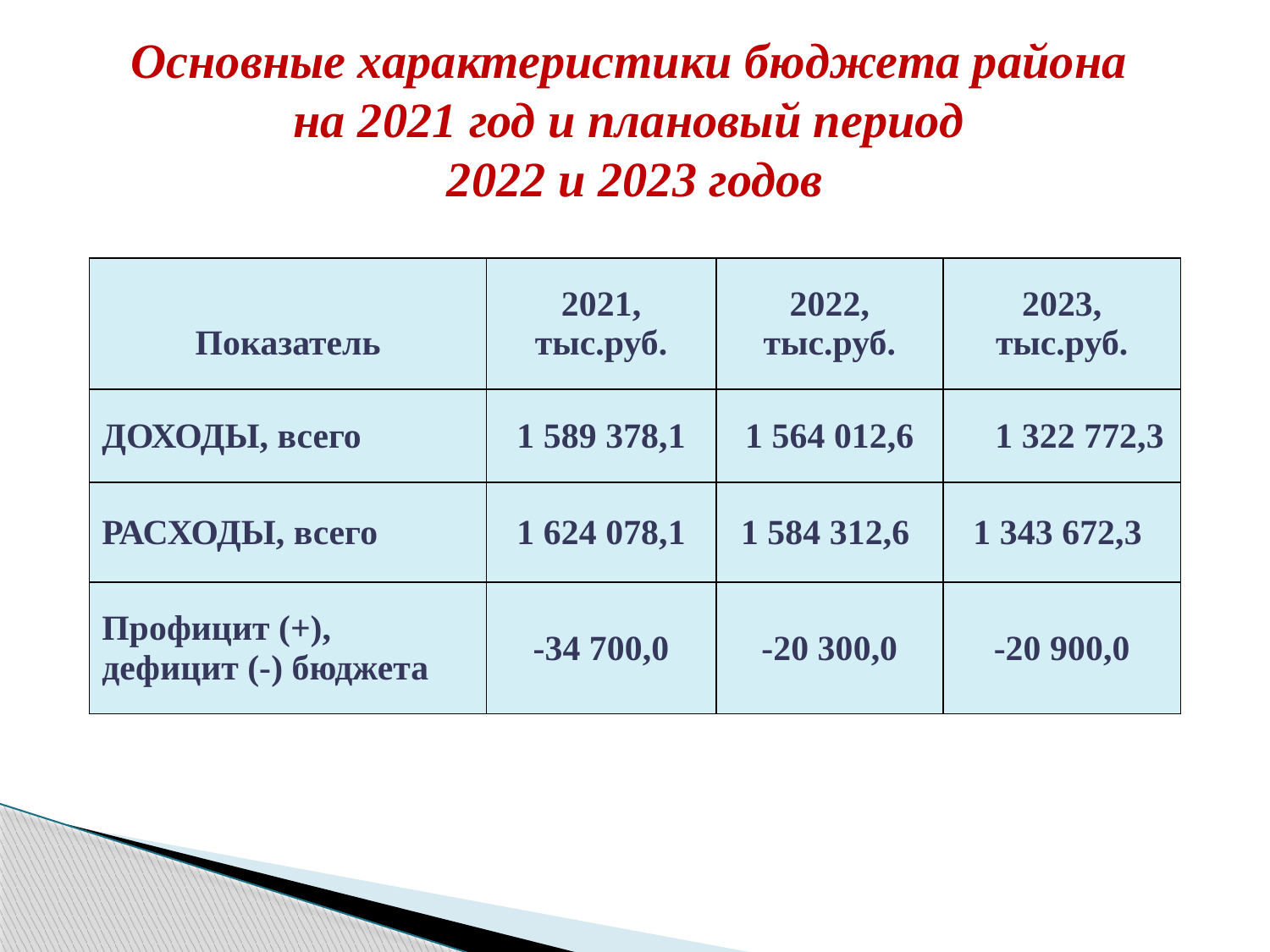

# Основные характеристики бюджета района на 2021 год и плановый период 2022 и 2023 годов
| Показатель | 2021, тыс.руб. | 2022, тыс.руб. | 2023, тыс.руб. |
| --- | --- | --- | --- |
| ДОХОДЫ, всего | 1 589 378,1 | 1 564 012,6 | 1 322 772,3 |
| РАСХОДЫ, всего | 1 624 078,1 | 1 584 312,6 | 1 343 672,3 |
| Профицит (+), дефицит (-) бюджета | -34 700,0 | -20 300,0 | -20 900,0 |